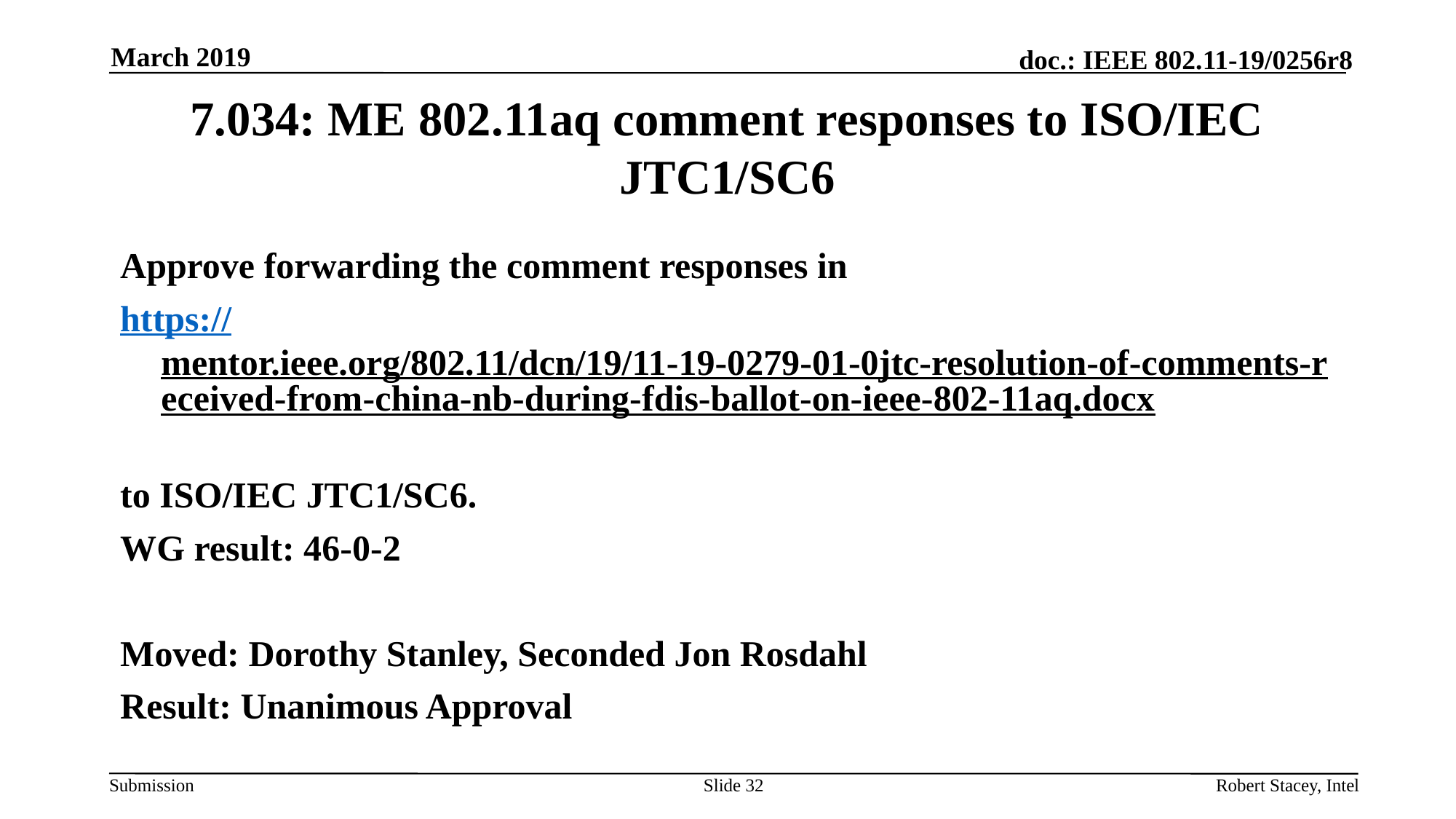

March 2019
# 7.034: ME 802.11aq comment responses to ISO/IEC JTC1/SC6
Approve forwarding the comment responses in
https://mentor.ieee.org/802.11/dcn/19/11-19-0279-01-0jtc-resolution-of-comments-received-from-china-nb-during-fdis-ballot-on-ieee-802-11aq.docx
to ISO/IEC JTC1/SC6.
WG result: 46-0-2

Moved: Dorothy Stanley, Seconded Jon Rosdahl
Result: Unanimous Approval

Slide 32
Robert Stacey, Intel